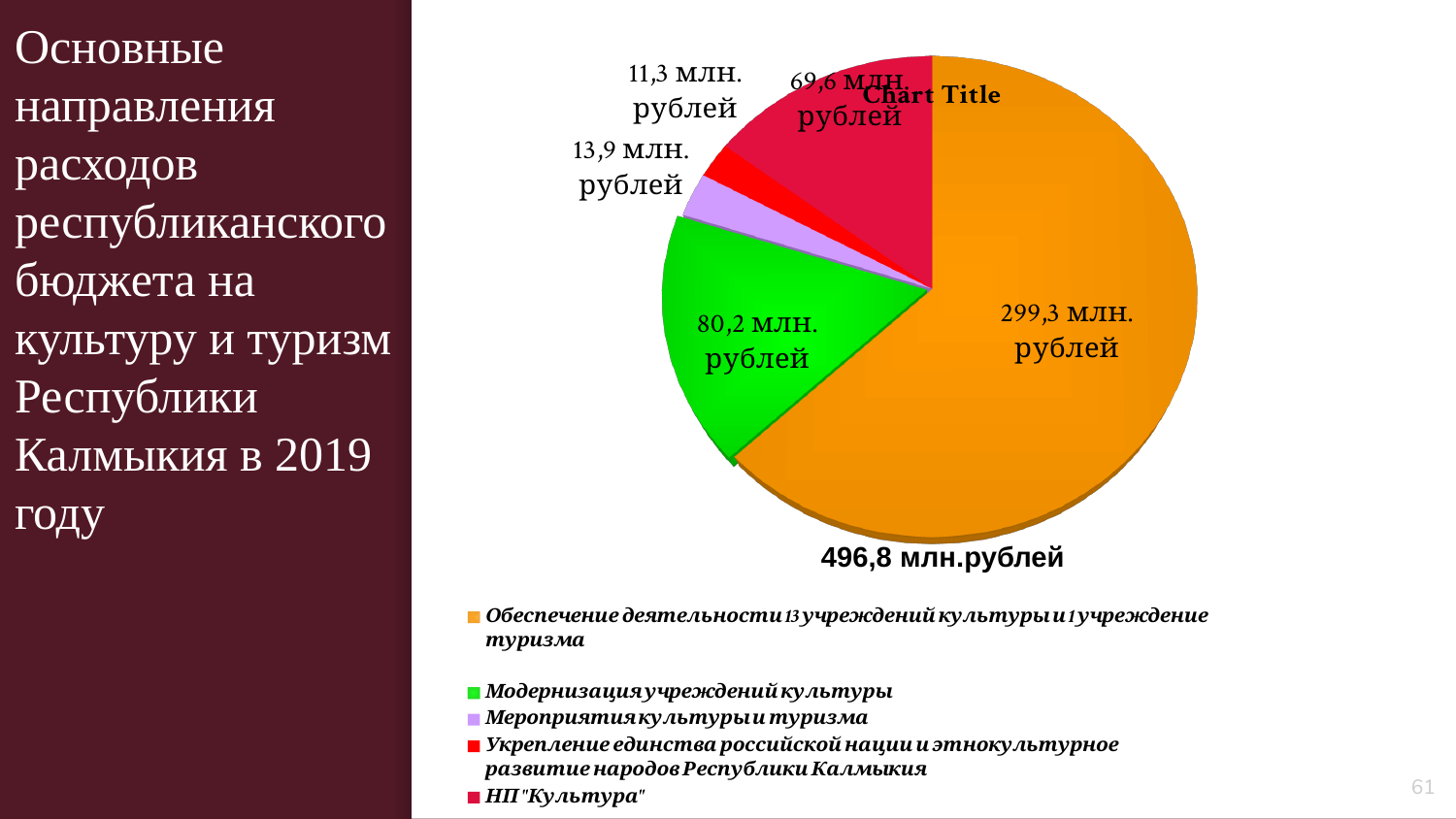

# Основные направления расходов республиканского бюджета на культуру и туризм Республики Калмыкия в 2019 году

[unsupported chart]

496,8 млн.рублей
61